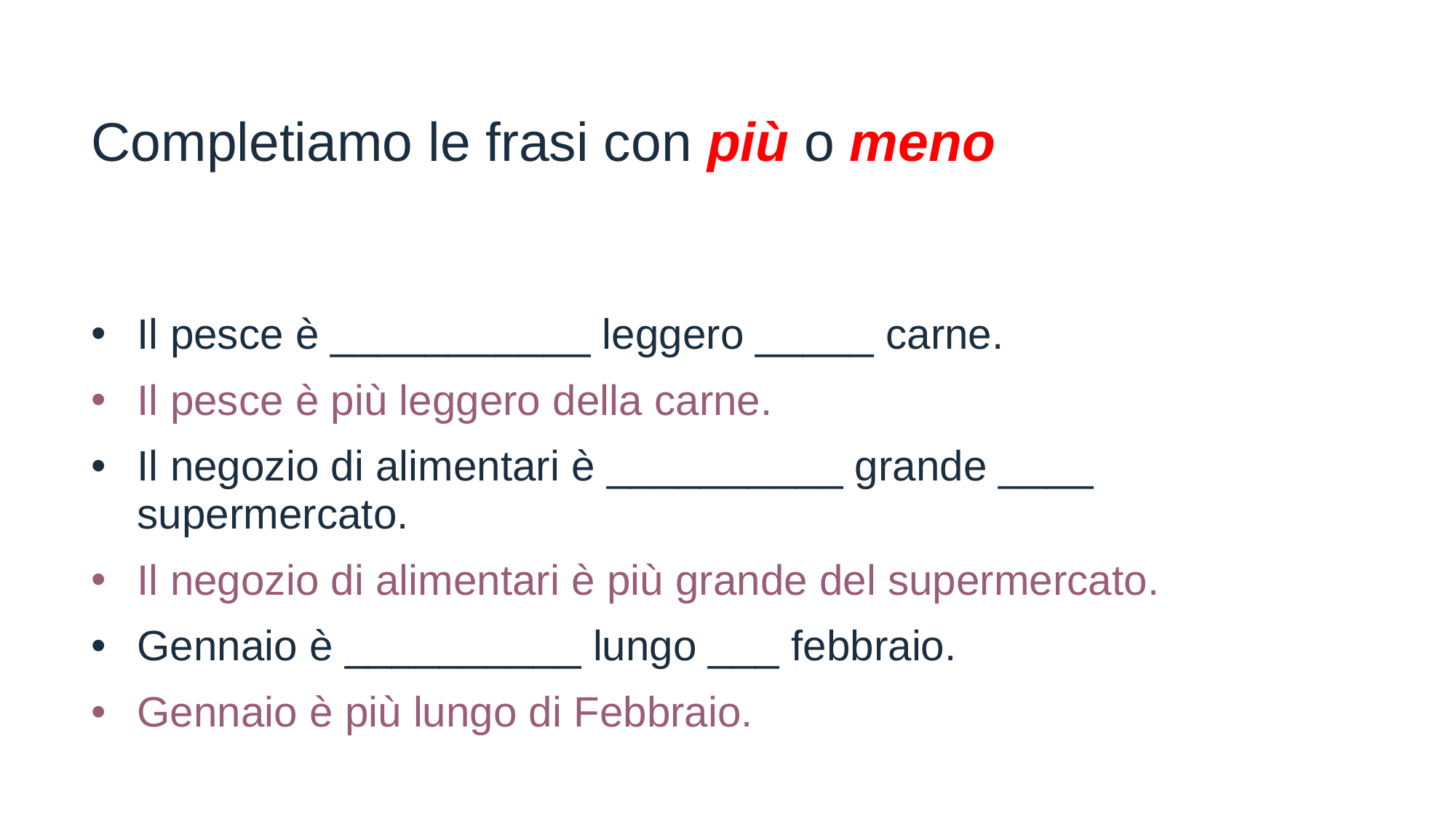

# Completiamo le frasi con più o meno
Il pesce è ___________ leggero _____ carne.
Il pesce è più leggero della carne.
Il negozio di alimentari è __________ grande ____ supermercato.
Il negozio di alimentari è più grande del supermercato.
Gennaio è __________ lungo ___ febbraio.
Gennaio è più lungo di Febbraio.